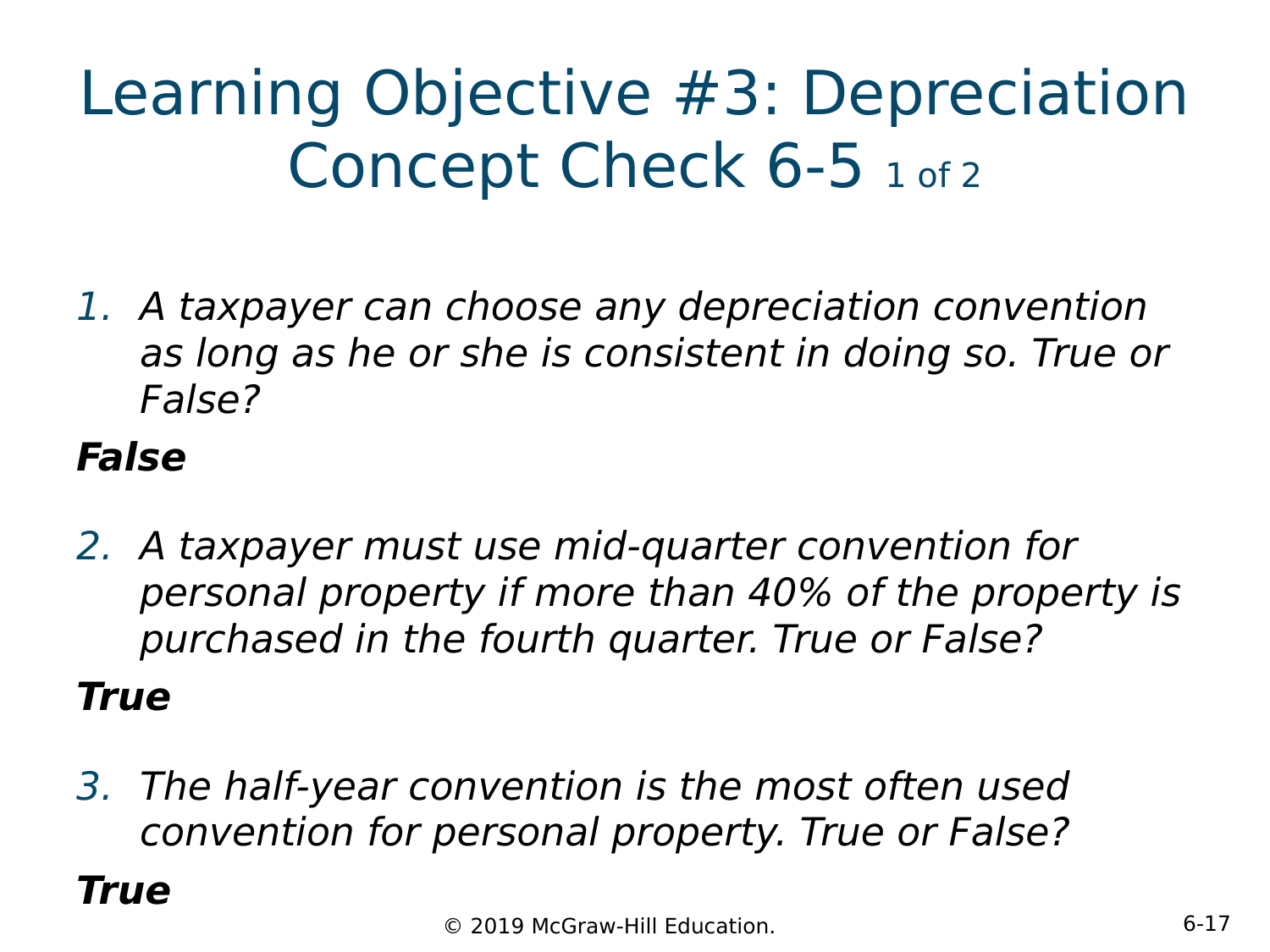

# Learning Objective #3: Depreciation Concept Check 6-5 1 of 2
A taxpayer can choose any depreciation convention as long as he or she is consistent in doing so. True or False?
False
A taxpayer must use mid-quarter convention for personal property if more than 40% of the property is purchased in the fourth quarter. True or False?
True
The half-year convention is the most often used convention for personal property. True or False?
True